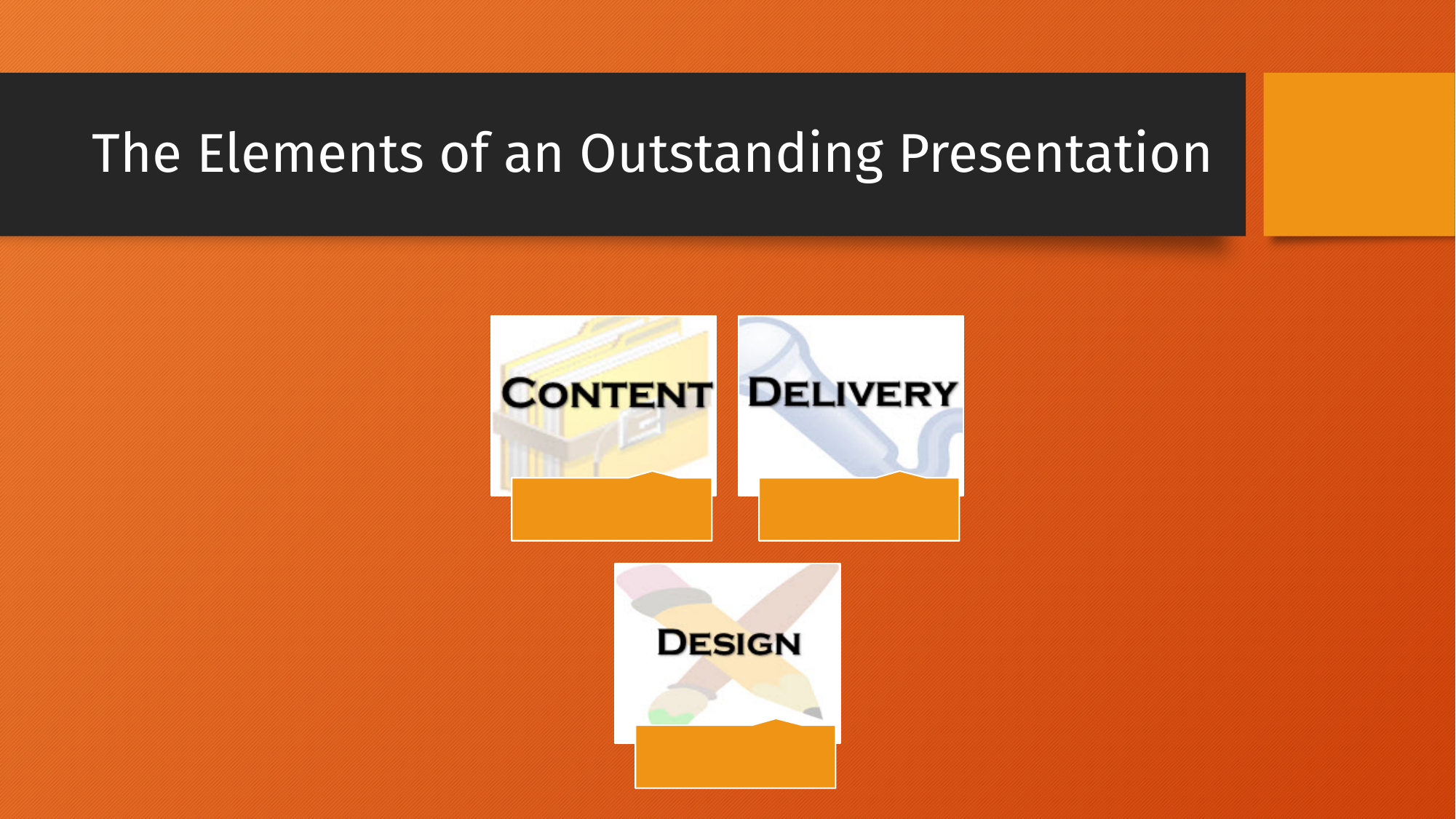

# The Elements of an Outstanding Presentation